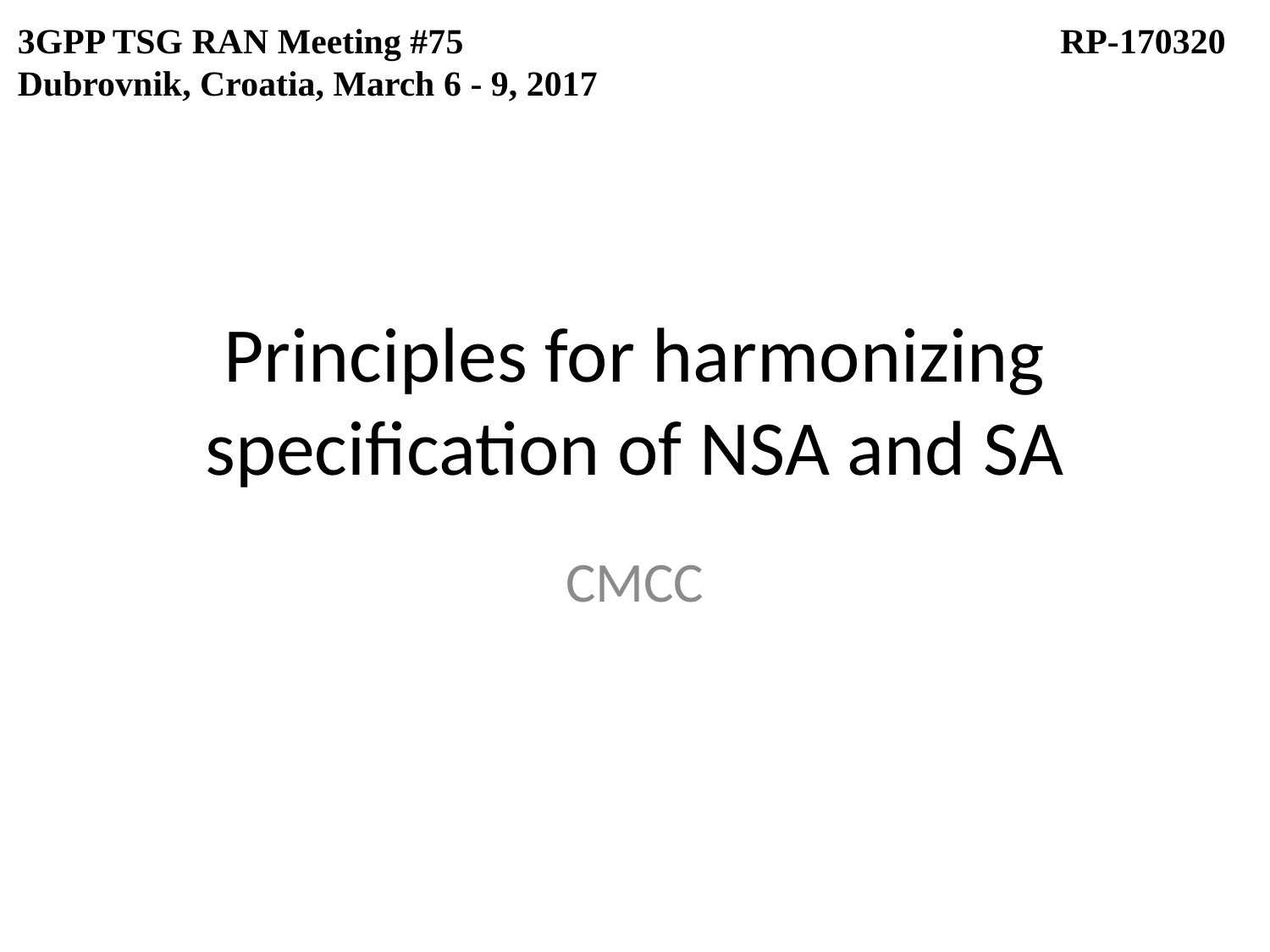

3GPP TSG RAN Meeting #75					   RP-170320
Dubrovnik, Croatia, March 6 - 9, 2017
# Principles for harmonizing specification of NSA and SA
CMCC